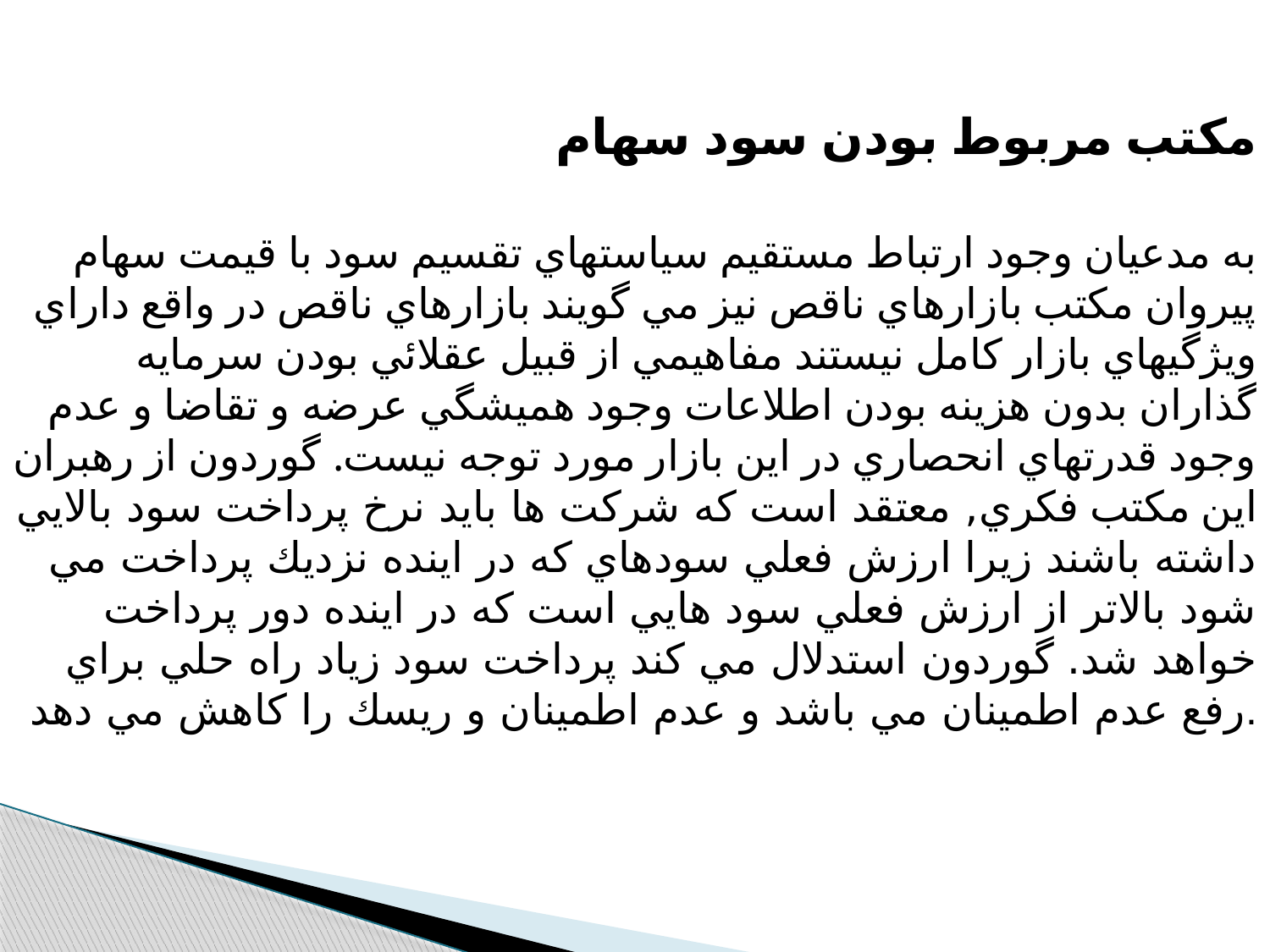

مكتب مربوط بودن سود سهام

به مدعيان وجود ارتباط مستقيم سياستهاي تقسيم سود با قيمت سهام پيروان مكتب بازارهاي ناقص نيز مي گويند بازارهاي ناقص در واقع داراي ويژگيهاي بازار كامل نيستند مفاهيمي از قبيل عقلائي بودن سرمايه گذاران بدون هزينه بودن اطلاعات وجود هميشگي عرضه و تقاضا و عدم وجود قدرتهاي انحصاري در اين بازار مورد توجه نيست. گوردون از رهبران اين مكتب فكري‚ معتقد است كه شركت ها بايد نرخ پرداخت سود بالايي داشته باشند زيرا ارزش فعلي سودهاي كه در اينده نزديك پرداخت مي شود بالاتر از ارزش فعلي سود هايي است كه در اينده دور پرداخت خواهد شد. گوردون استدلال مي كند پرداخت سود زياد راه حلي براي رفع عدم اطمينان مي باشد و عدم اطمينان و ريسك را كاهش مي دهد.